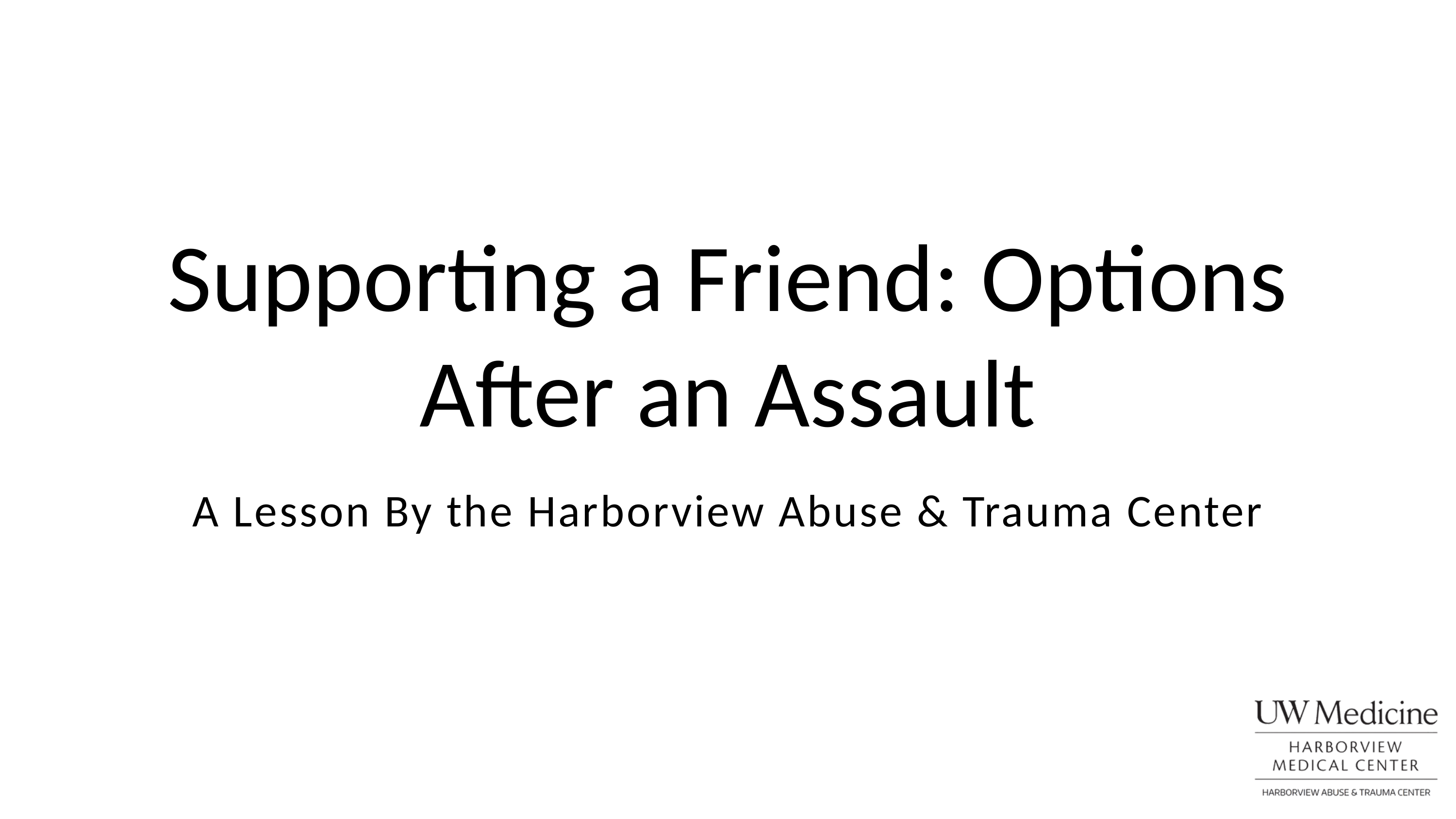

Supporting a Friend: Options After an Assault
A Lesson By the Harborview Abuse & Trauma Center